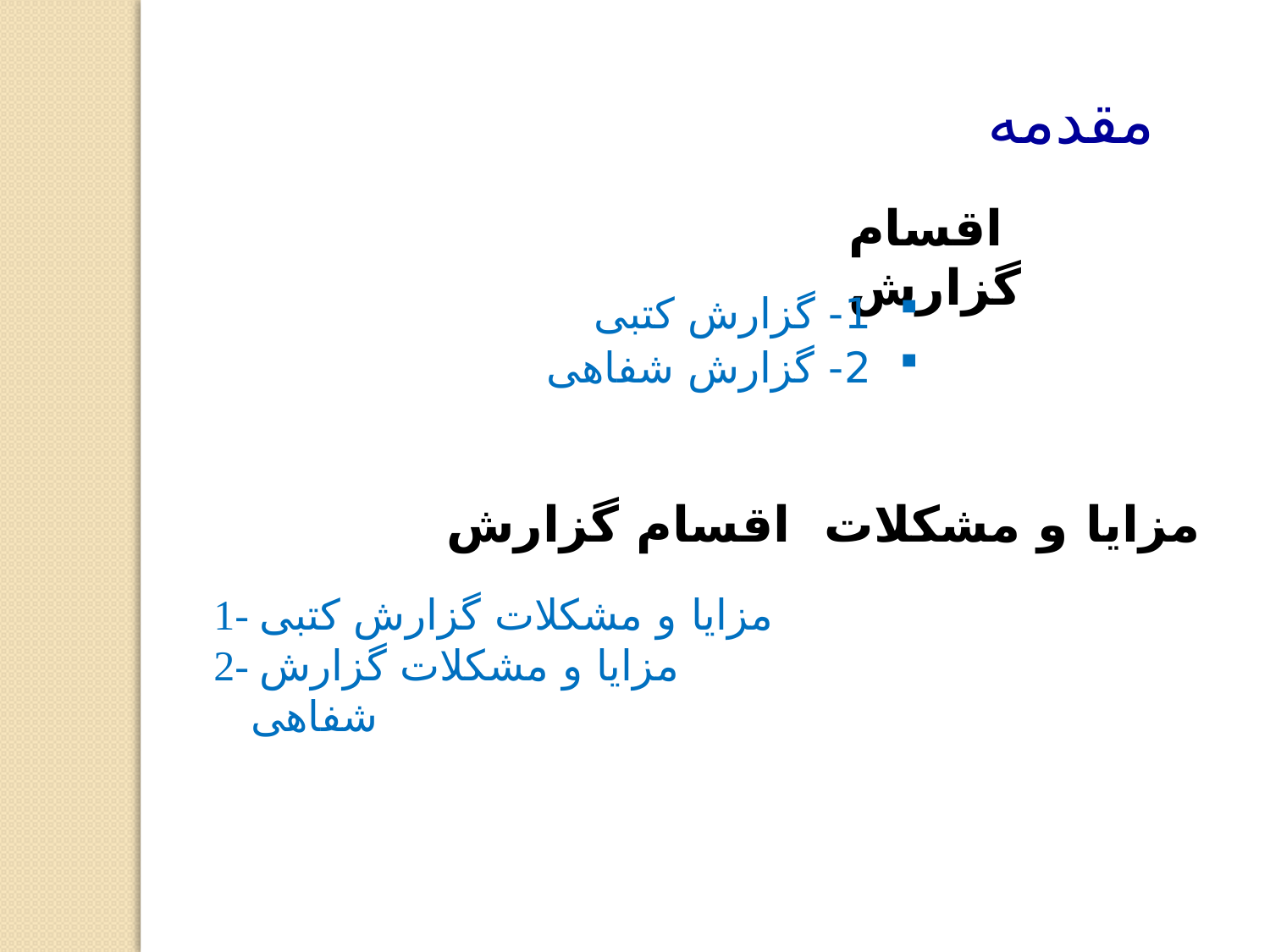

مقدمه
اقسام گزارش
1- گزارش کتبی
2- گزارش شفاهی
مزایا و مشکلات  اقسام گزارش
 1- مزایا و مشکلات گزارش کتبی
 2- مزایا و مشکلات گزارش شفاهی